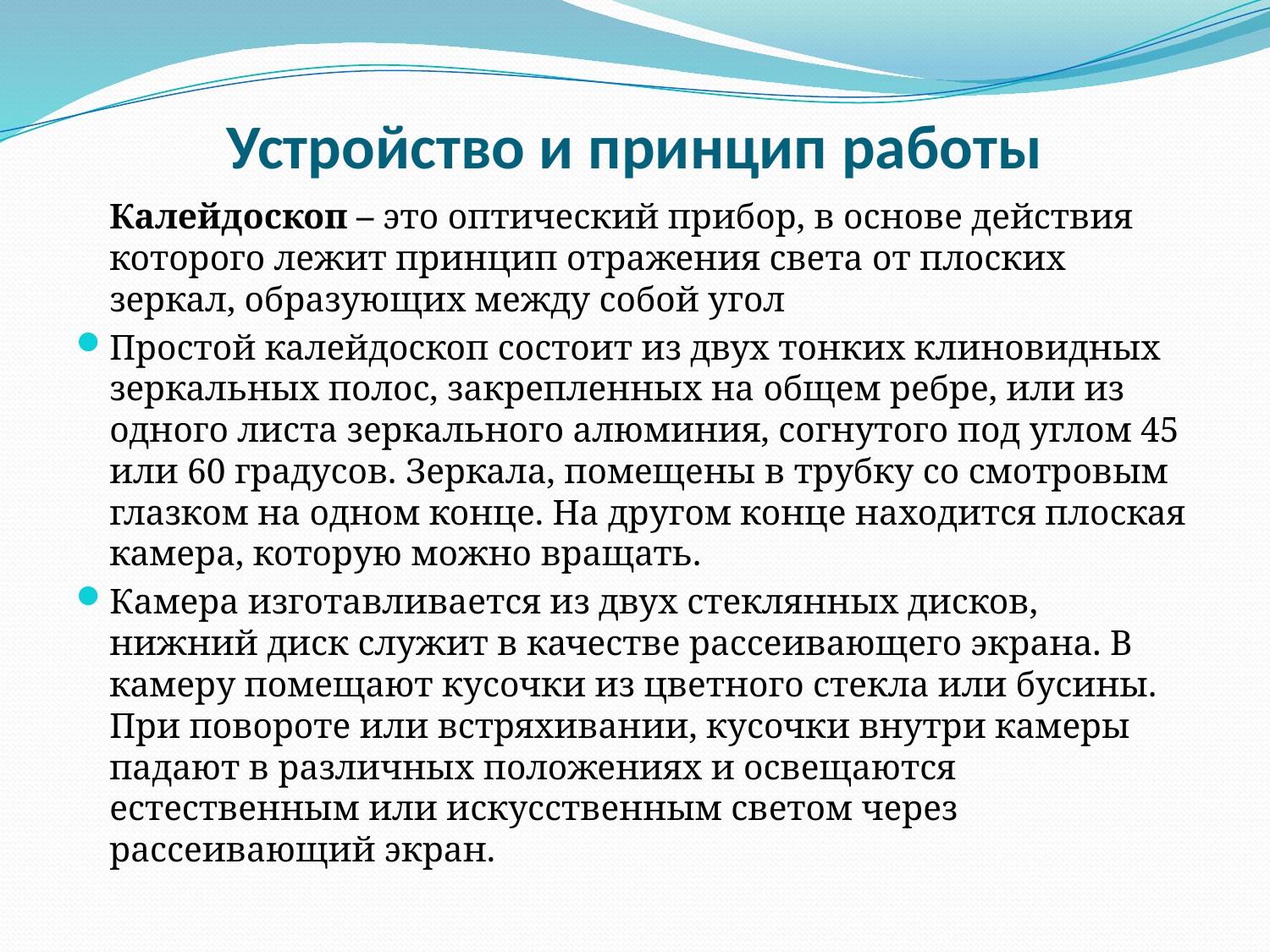

# Устройство и принцип работы
	Калейдоскоп – это оптический прибор, в основе действия которого лежит принцип отражения света от плоских зеркал, образующих между собой угол
Простой калейдоскоп состоит из двух тонких клиновидных зеркальных полос, закрепленных на общем ребре, или из одного листа зеркального алюминия, согнутого под углом 45 или 60 градусов. Зеркала, помещены в трубку со смотровым глазком на одном конце. На другом конце находится плоская камера, которую можно вращать.
Камера изготавливается из двух стеклянных дисков, нижний диск служит в качестве рассеивающего экрана. В камеру помещают кусочки из цветного стекла или бусины. При повороте или встряхивании, кусочки внутри камеры падают в различных положениях и освещаются естественным или искусственным светом через рассеивающий экран.